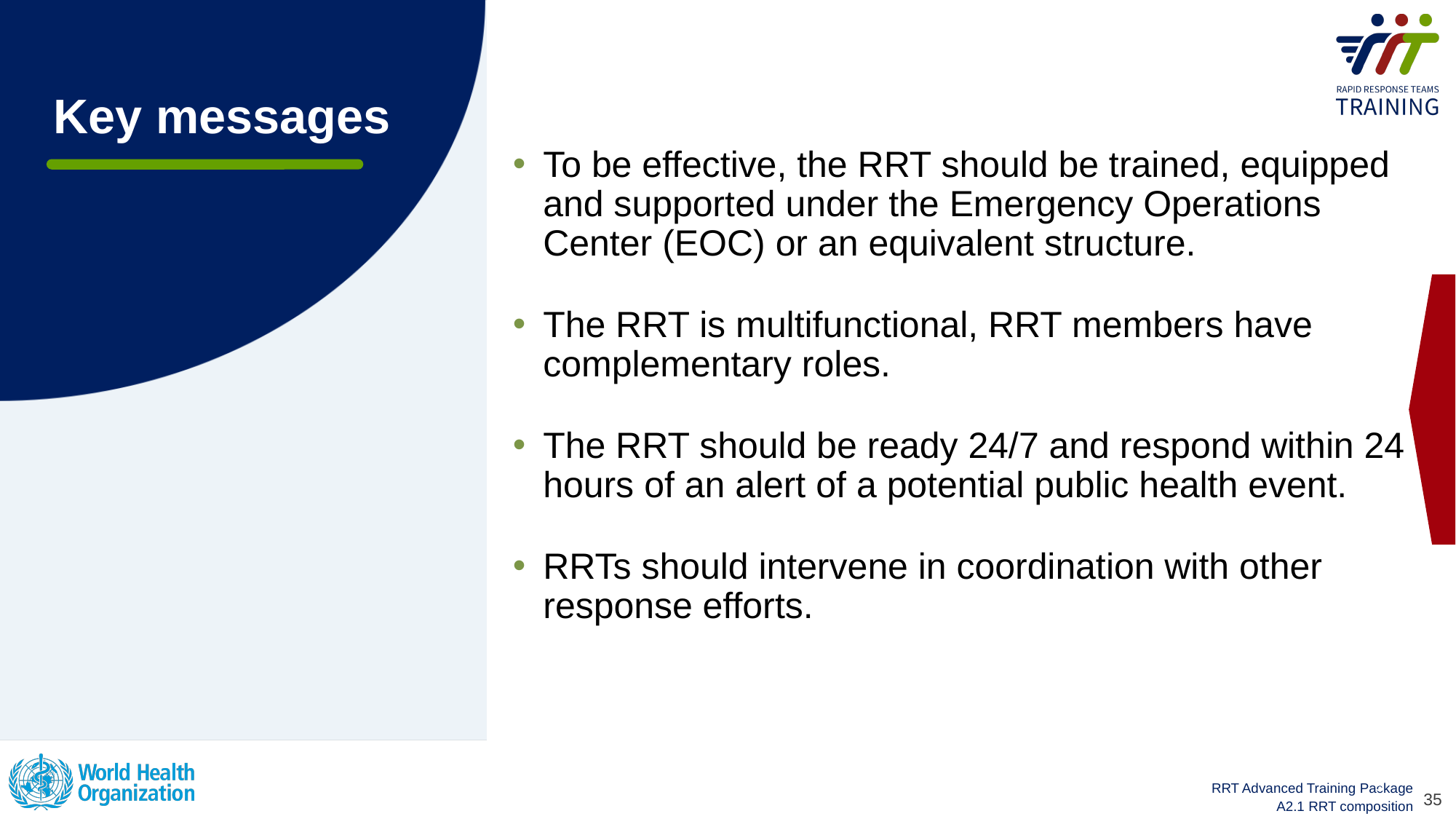

To be effective, the RRT should be trained, equipped and supported under the Emergency Operations Center (EOC) or an equivalent structure.
The RRT is multifunctional, RRT members have complementary roles.
The RRT should be ready 24/7 and respond within 24 hours of an alert of a potential public health event.
RRTs should intervene in coordination with other response efforts.
35